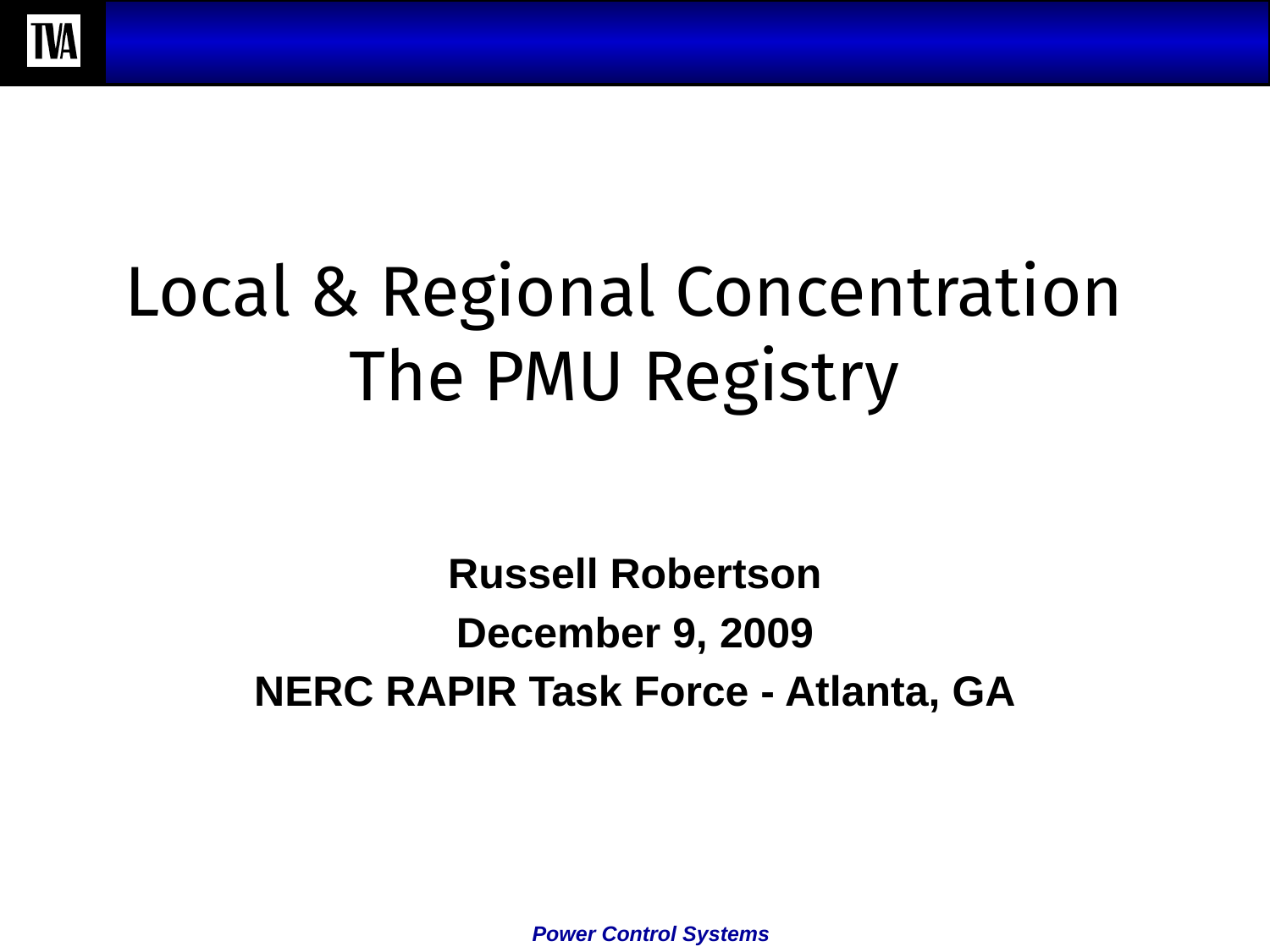

# Local & Regional Concentration The PMU Registry
Russell Robertson
December 9, 2009
NERC RAPIR Task Force - Atlanta, GA